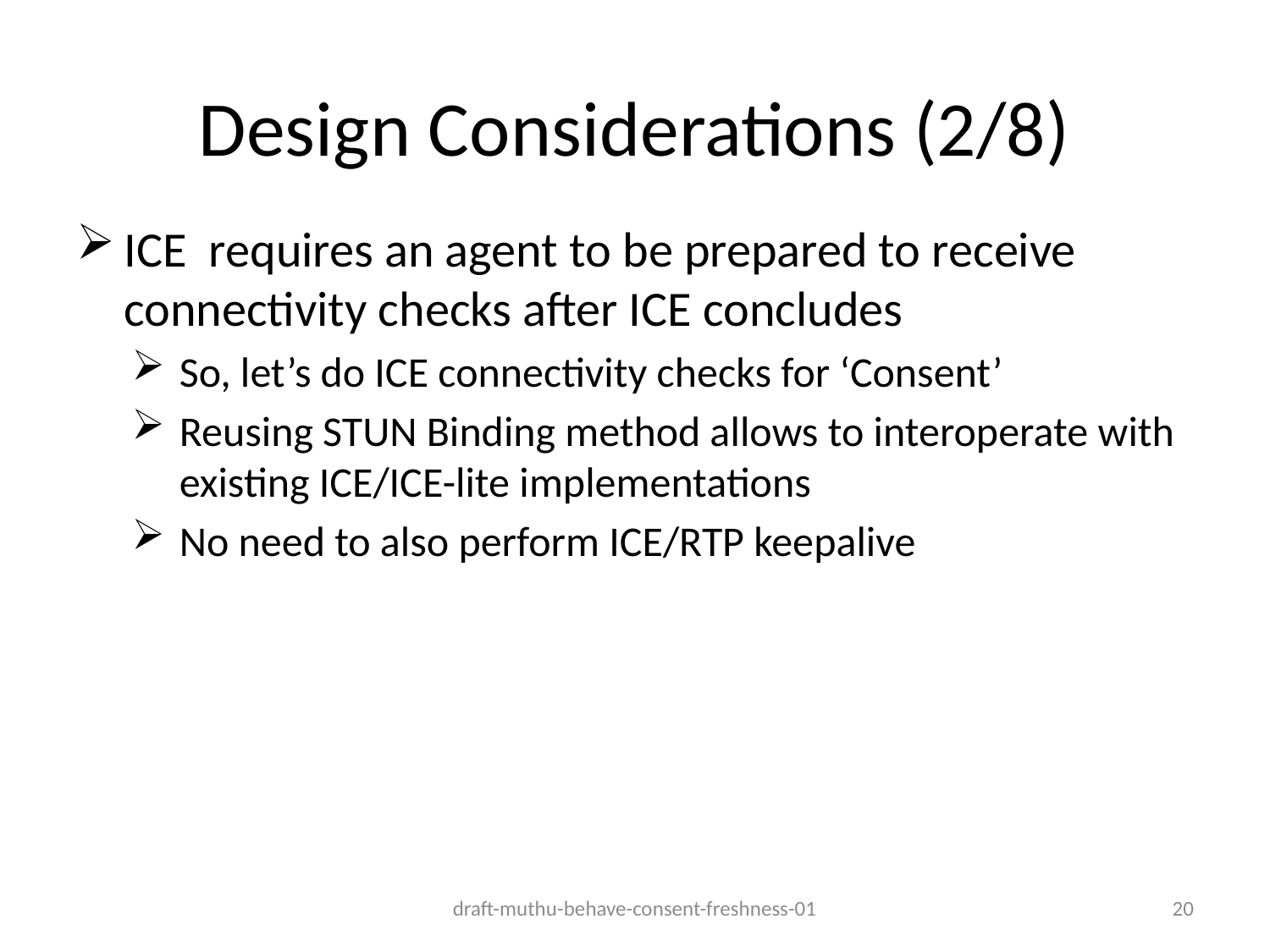

# Design Considerations (2/8)
ICE  requires an agent to be prepared to receive connectivity checks after ICE concludes
So, let’s do ICE connectivity checks for ‘Consent’
Reusing STUN Binding method allows to interoperate with existing ICE/ICE-lite implementations
No need to also perform ICE/RTP keepalive

draft-muthu-behave-consent-freshness-01
20